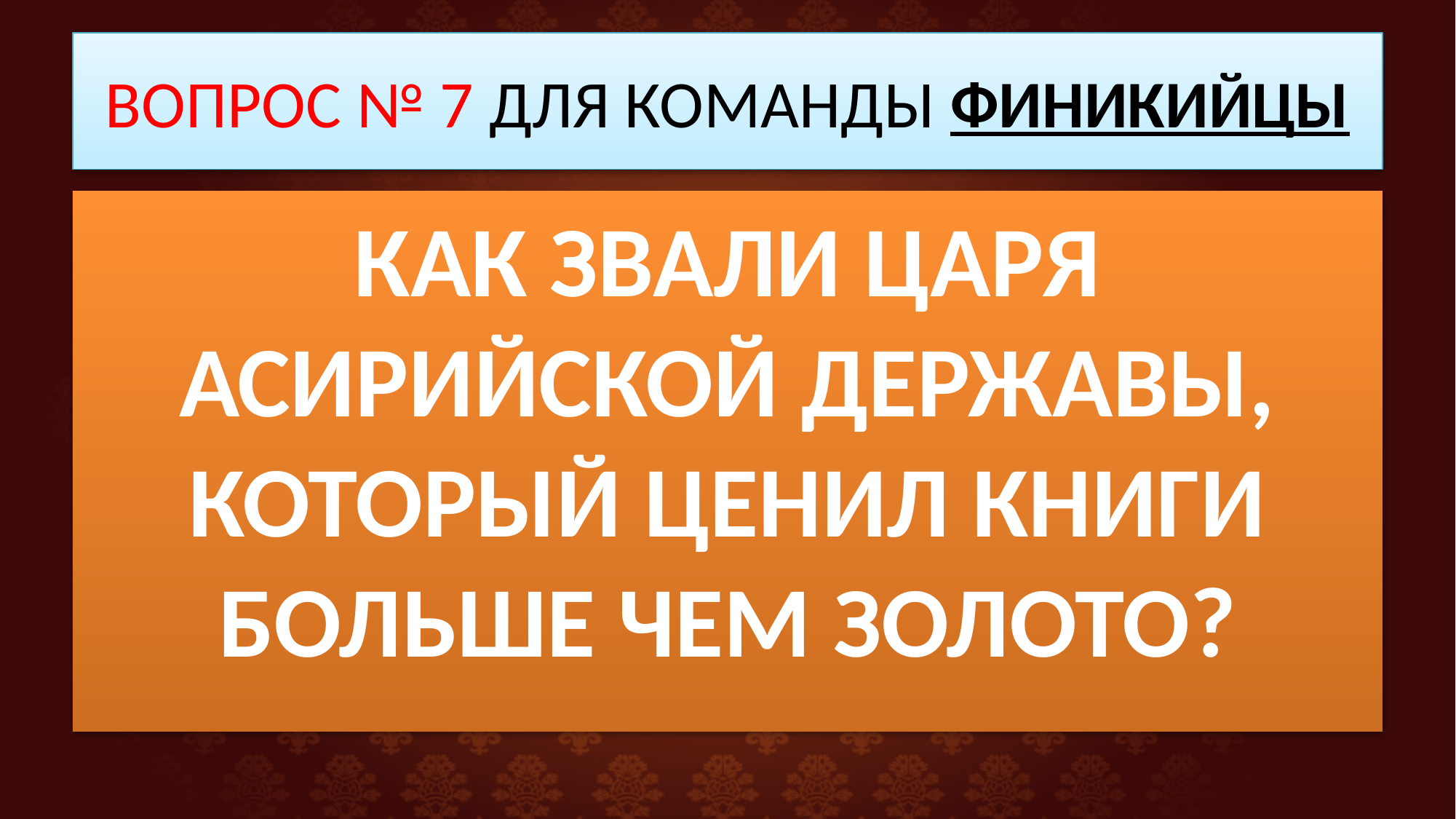

# ВОПРОС № 7 ДЛЯ КОМАНДЫ ФИНИКИЙЦЫ
КАК ЗВАЛИ ЦАРЯ АСИРИЙСКОЙ ДЕРЖАВЫ, КОТОРЫЙ ЦЕНИЛ КНИГИ БОЛЬШЕ ЧЕМ ЗОЛОТО?